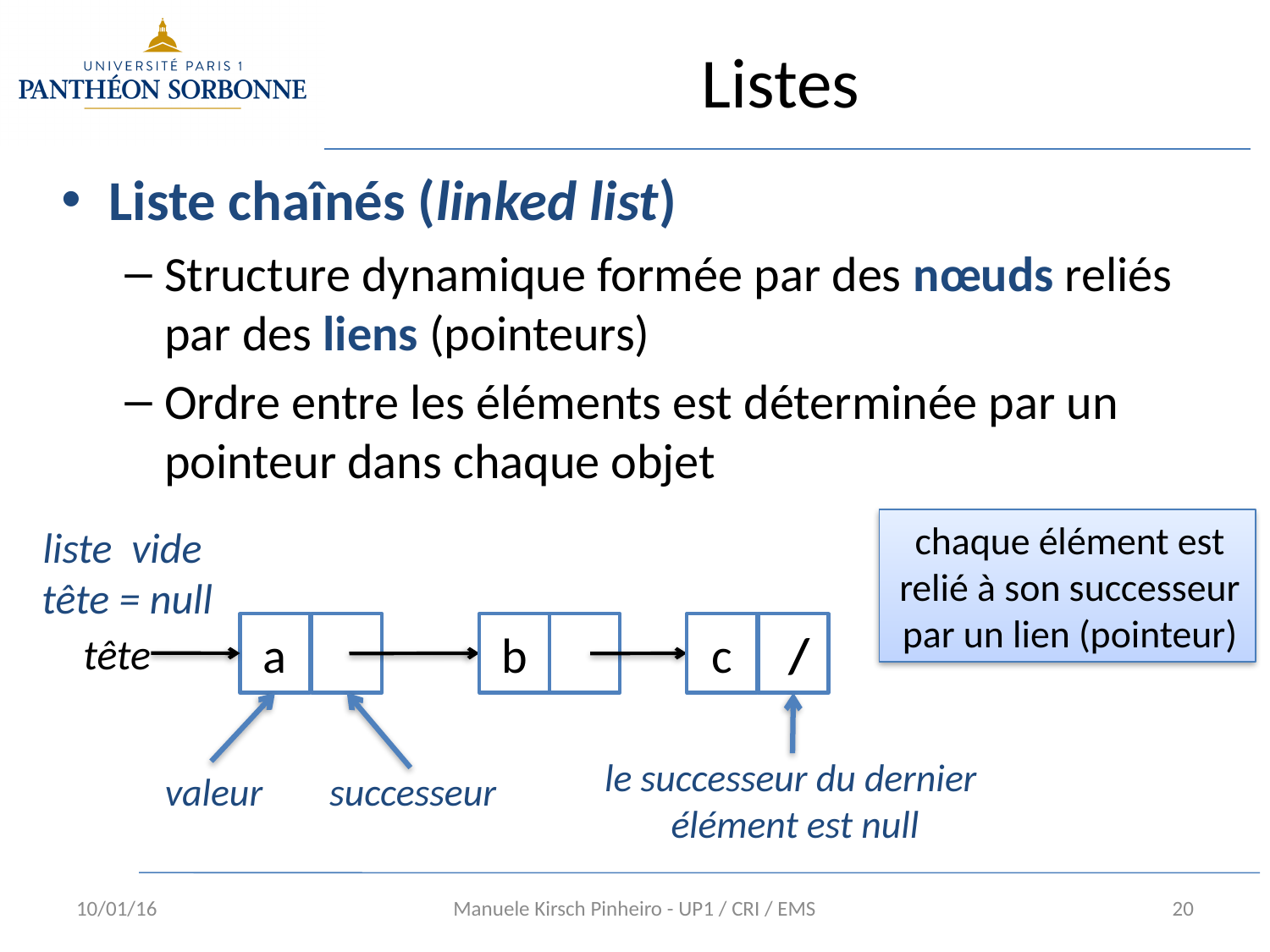

# Listes
Liste chaînés (linked list)
Structure dynamique formée par des nœuds reliés par des liens (pointeurs)
Ordre entre les éléments est déterminée par un pointeur dans chaque objet
chaque élément est relié à son successeur par un lien (pointeur)
liste  vide
tête = null
a

b

c
 /
tête
le successeur du dernier  élément est null
valeur
successeur
10/01/16
Manuele Kirsch Pinheiro - UP1 / CRI / EMS
20